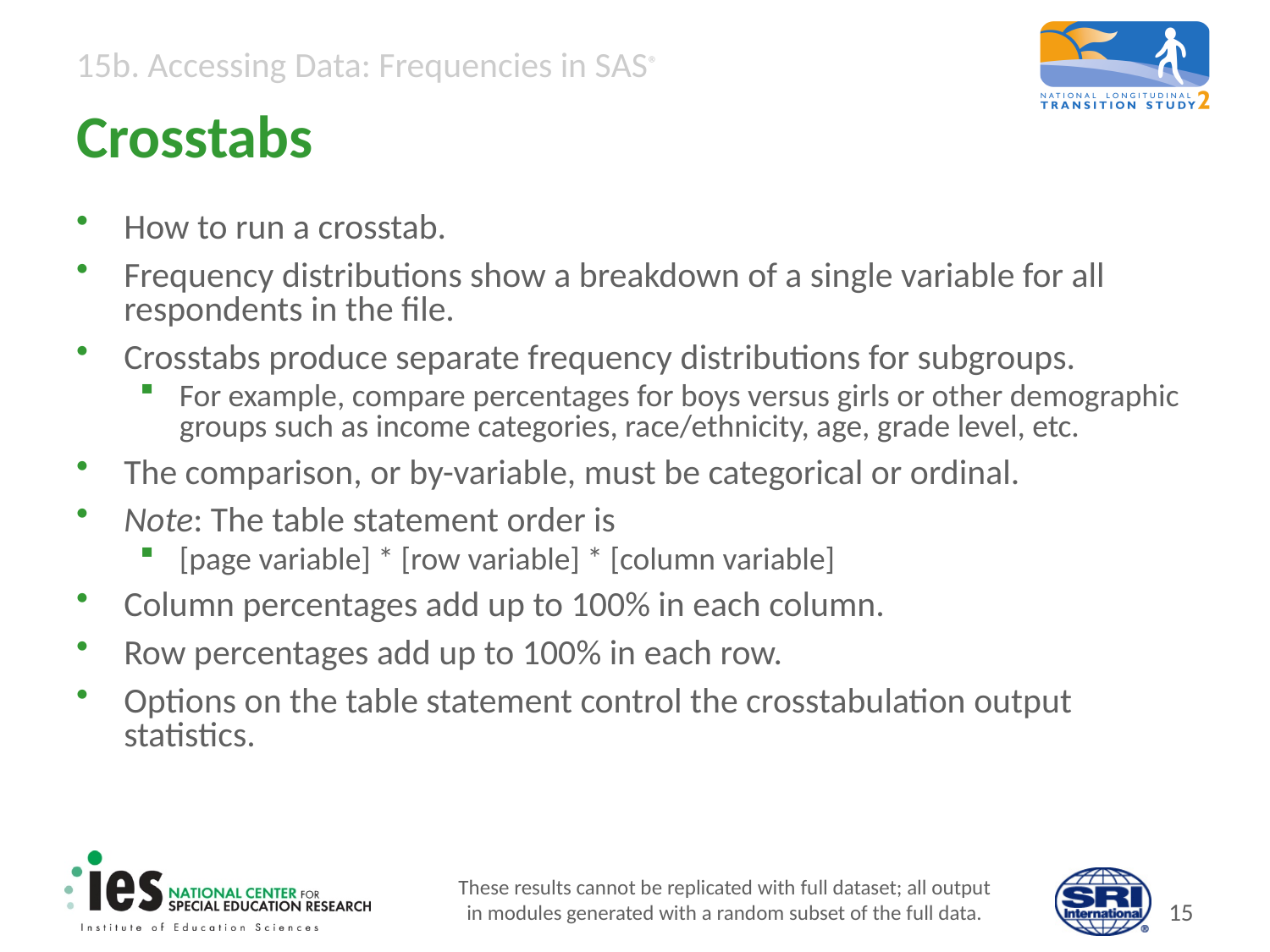

# Crosstabs
How to run a crosstab.
Frequency distributions show a breakdown of a single variable for all respondents in the file.
Crosstabs produce separate frequency distributions for subgroups.
For example, compare percentages for boys versus girls or other demographic groups such as income categories, race/ethnicity, age, grade level, etc.
The comparison, or by-variable, must be categorical or ordinal.
Note: The table statement order is
[page variable] * [row variable] * [column variable]
Column percentages add up to 100% in each column.
Row percentages add up to 100% in each row.
Options on the table statement control the crosstabulation output statistics.

These results cannot be replicated with full dataset; all output
in modules generated with a random subset of the full data.
15